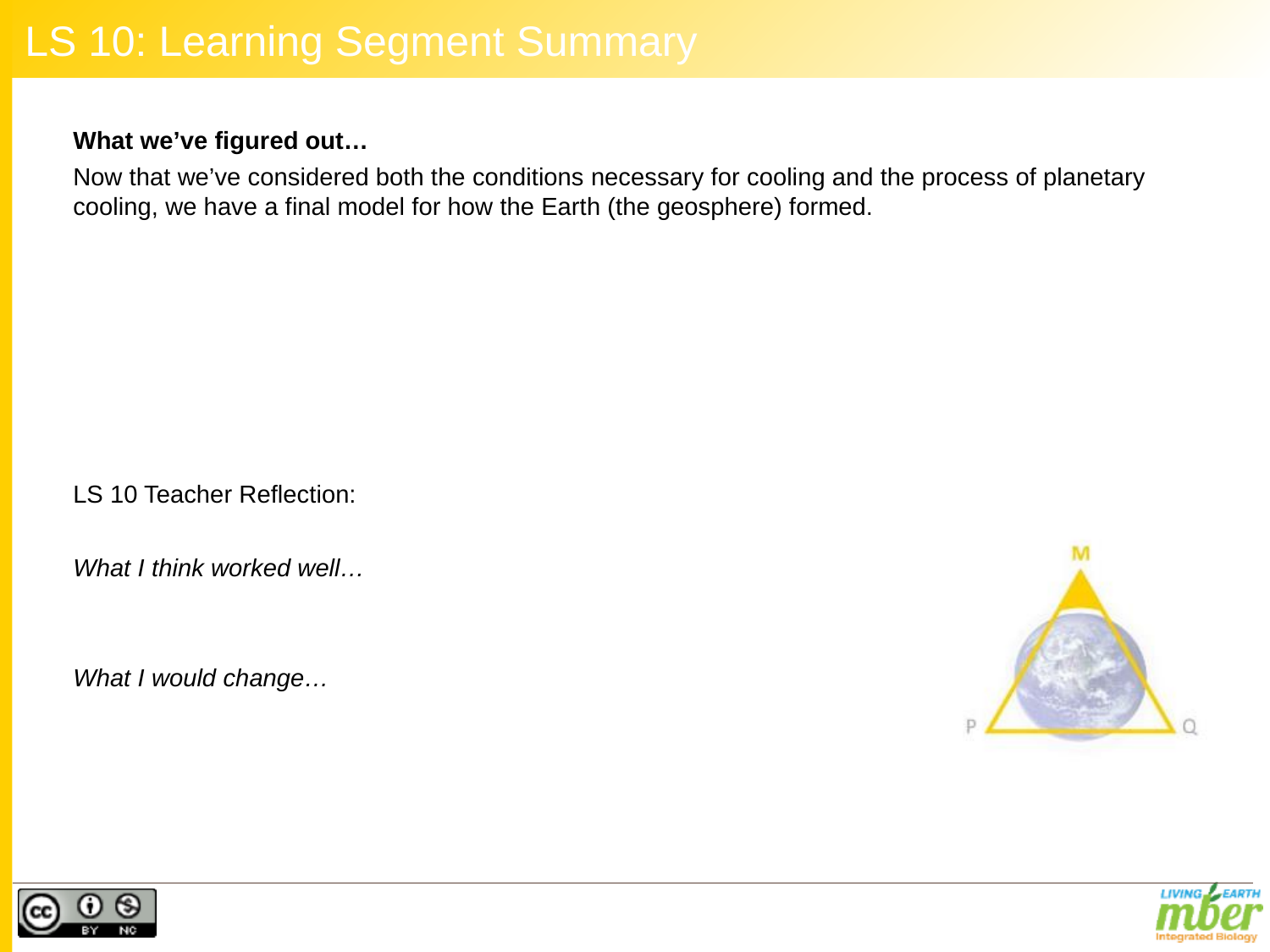

# LS 10: Learning Segment Summary
What we’ve figured out…
Now that we’ve considered both the conditions necessary for cooling and the process of planetary cooling, we have a final model for how the Earth (the geosphere) formed.

LS 10 Teacher Reflection:

What I think worked well…

What I would change…